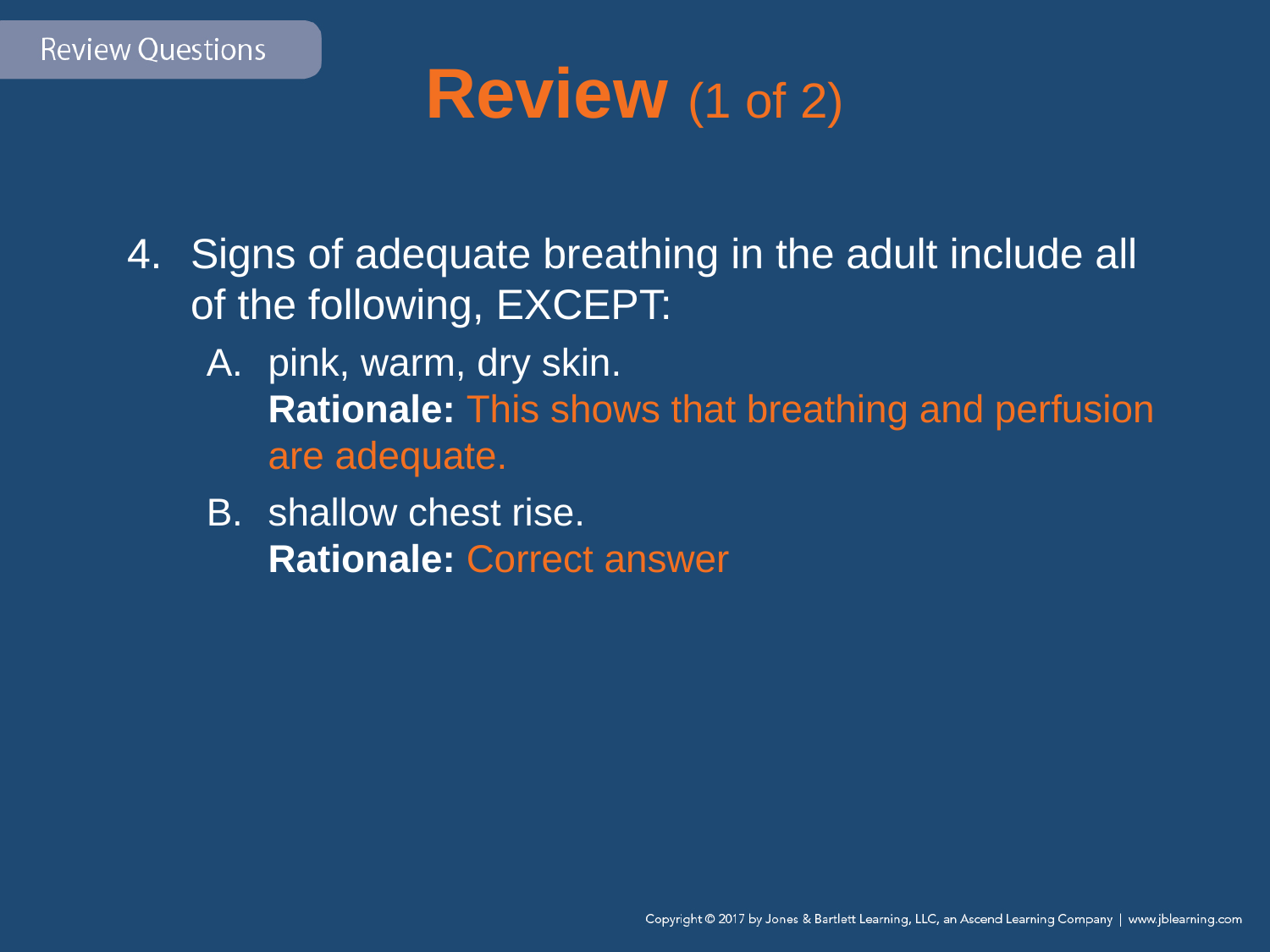

# Review (1 of 2)
Signs of adequate breathing in the adult include all of the following, EXCEPT:
pink, warm, dry skin.
Rationale: This shows that breathing and perfusion are adequate.
shallow chest rise.
Rationale: Correct answer